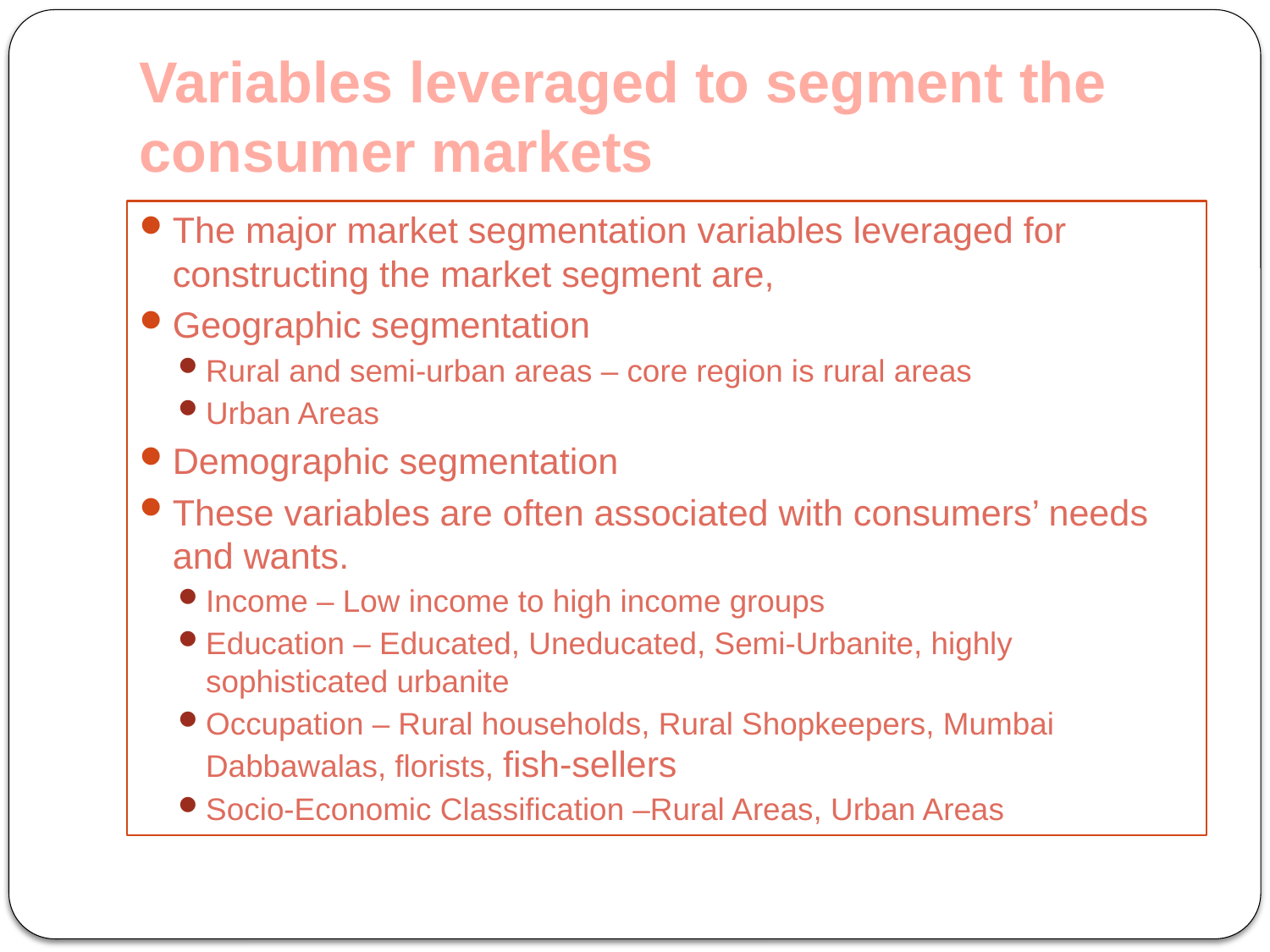

# Variables leveraged to segment the consumer markets
The major market segmentation variables leveraged for constructing the market segment are,
Geographic segmentation
Rural and semi-urban areas – core region is rural areas
Urban Areas
Demographic segmentation
These variables are often associated with consumers’ needs and wants.
Income – Low income to high income groups
Education – Educated, Uneducated, Semi-Urbanite, highly sophisticated urbanite
Occupation – Rural households, Rural Shopkeepers, Mumbai Dabbawalas, florists, fish-sellers
Socio-Economic Classification –Rural Areas, Urban Areas